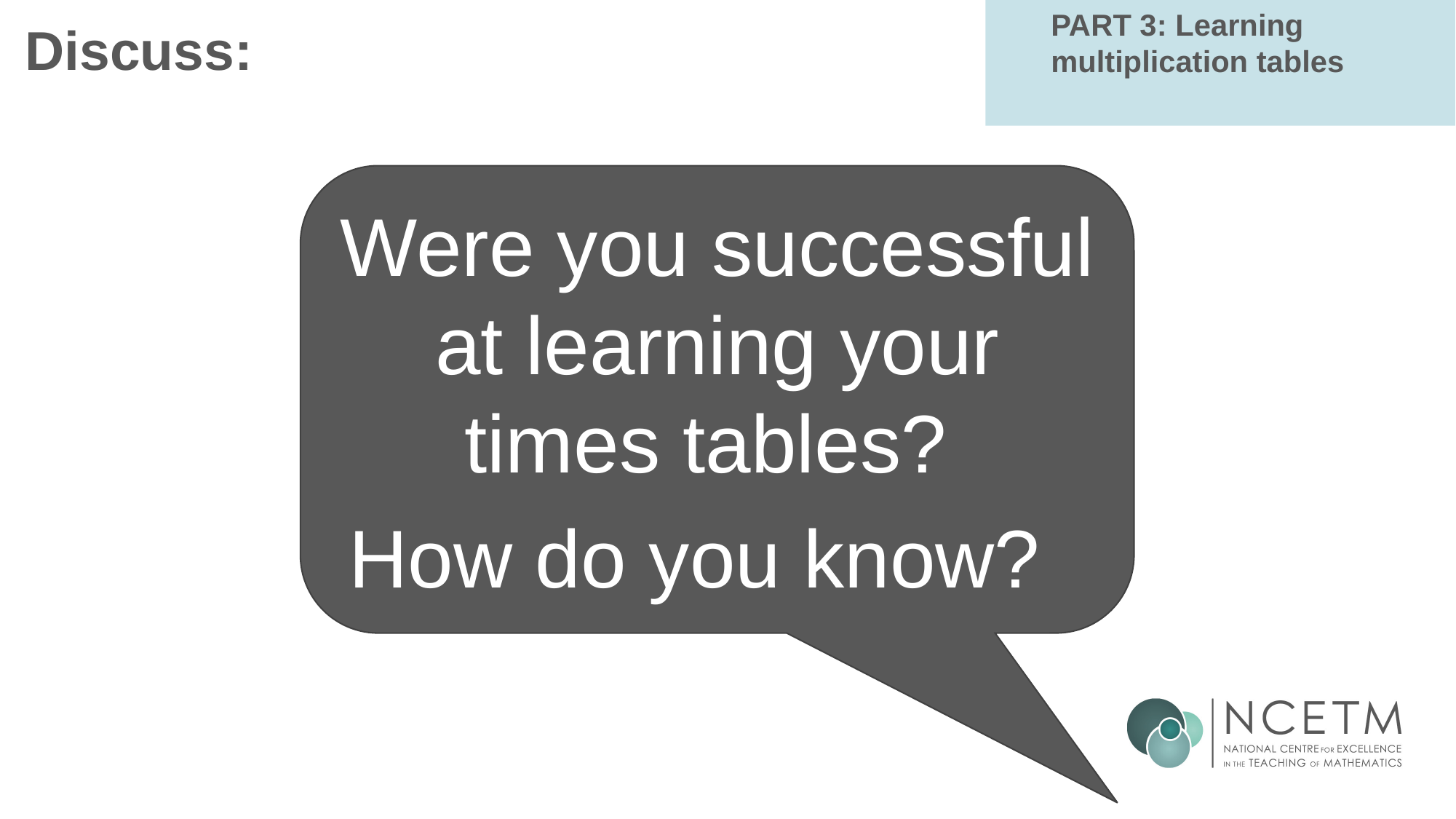

PART 3: Learning multiplication tables
# Discuss:
Were you successful at learning your times tables?
How do you know??